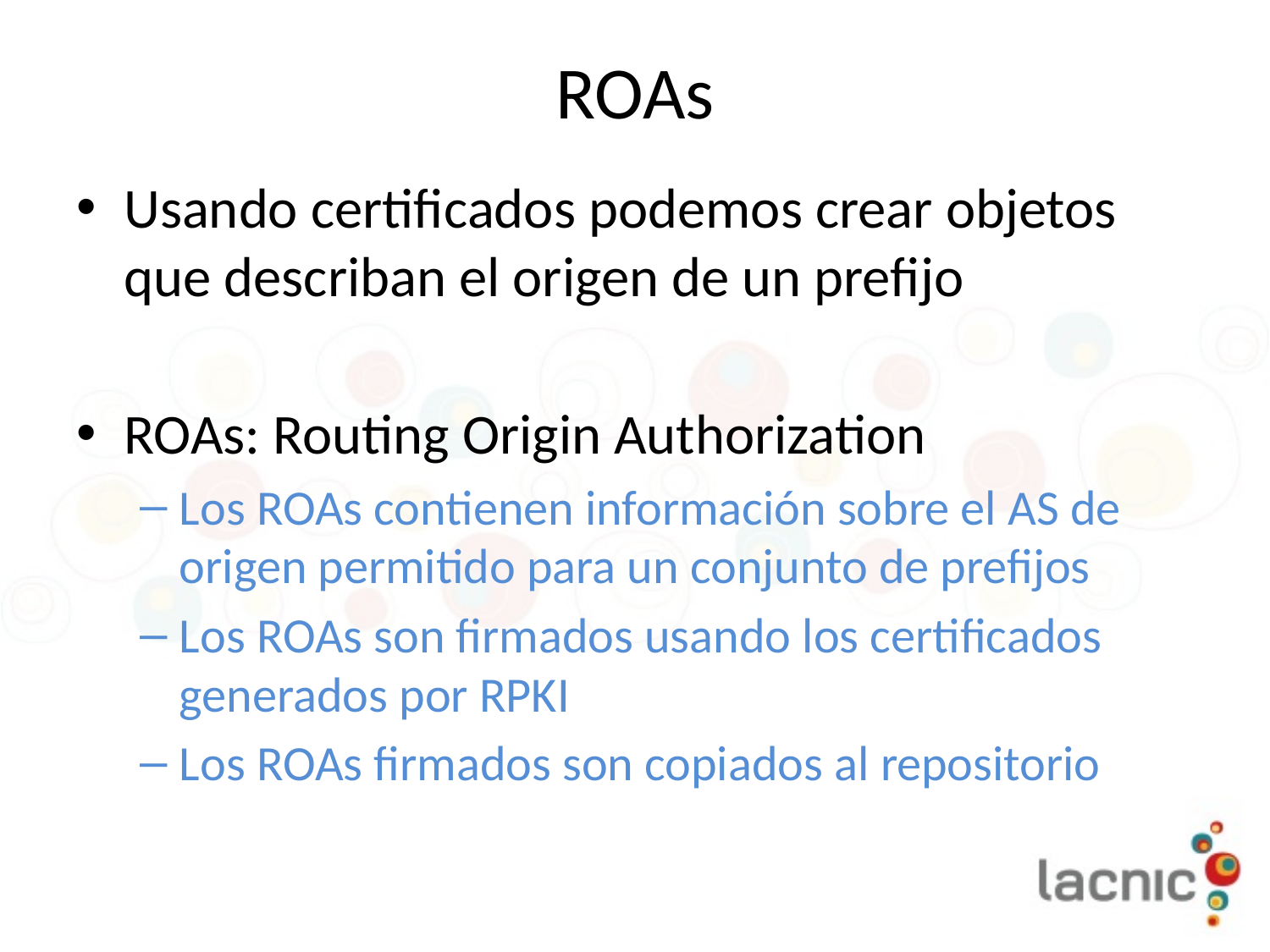

# ROAs
Usando certificados podemos crear objetos que describan el origen de un prefijo

ROAs: Routing Origin Authorization
Los ROAs contienen información sobre el AS de origen permitido para un conjunto de prefijos
Los ROAs son firmados usando los certificados generados por RPKI
Los ROAs firmados son copiados al repositorio